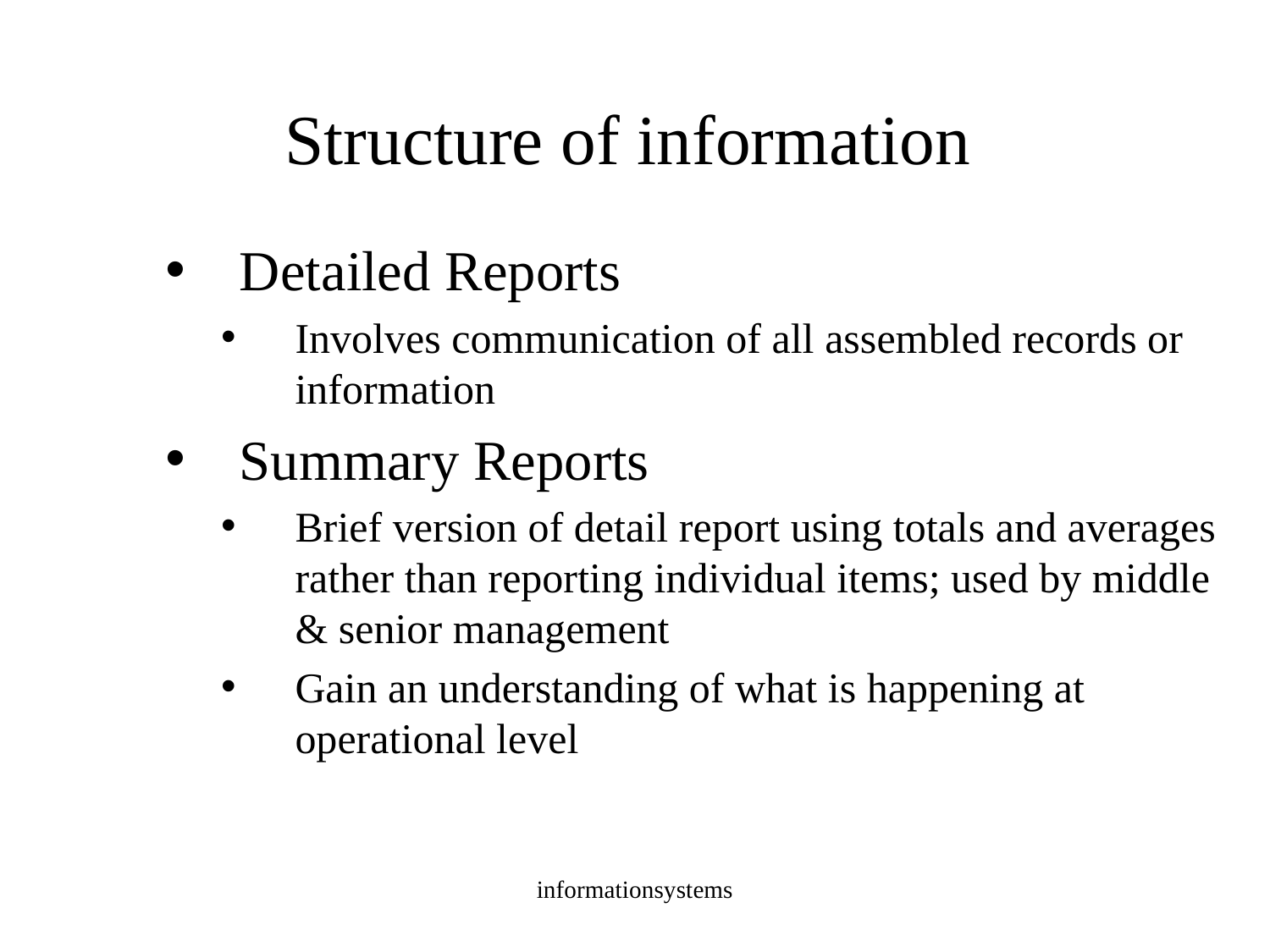

# Structure of information
Detailed Reports
Involves communication of all assembled records or information
Summary Reports
Brief version of detail report using totals and averages rather than reporting individual items; used by middle & senior management
Gain an understanding of what is happening at operational level
informationsystems